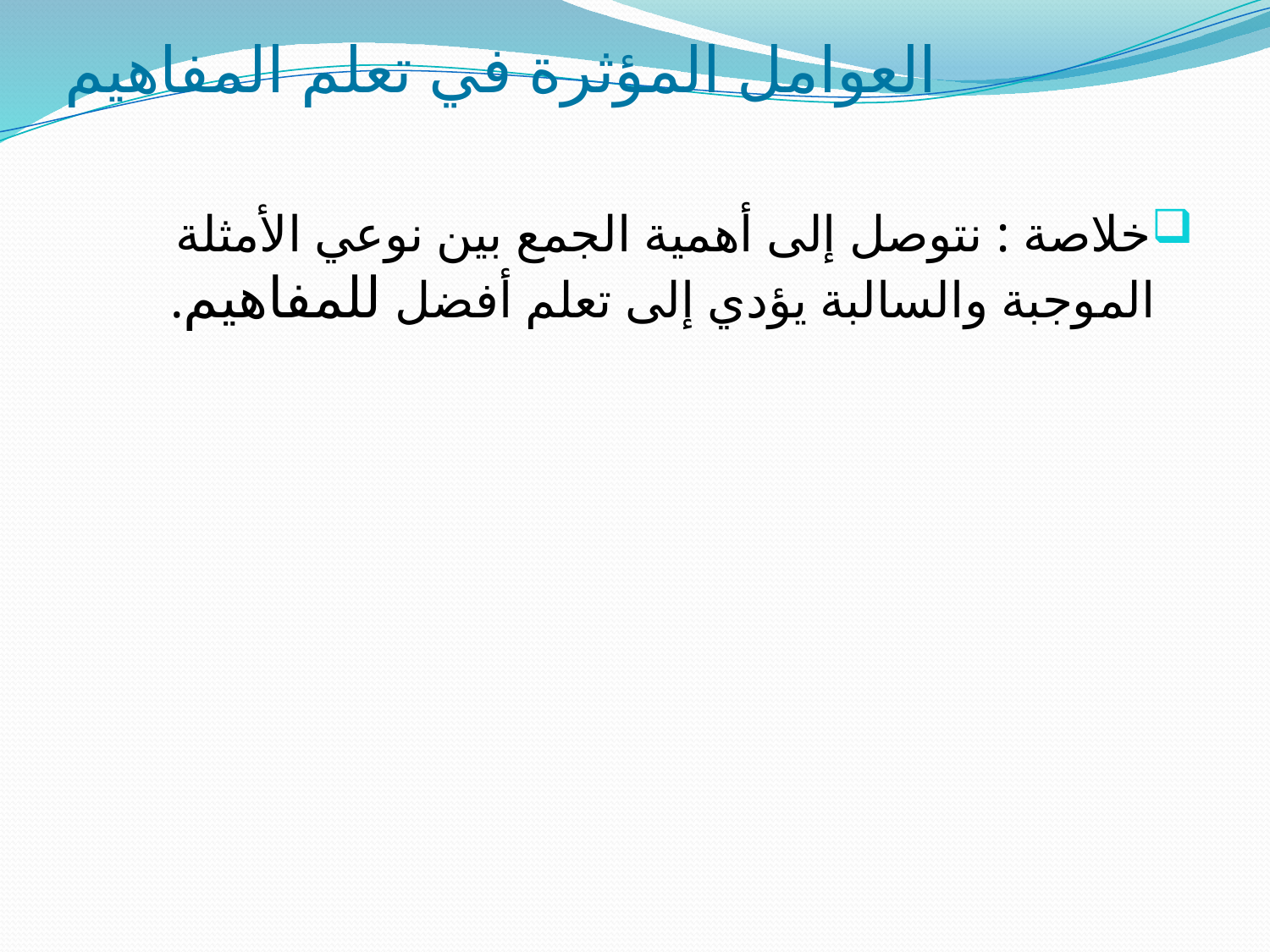

# العوامل المؤثرة في تعلم المفاهيم
خلاصة : نتوصل إلى أهمية الجمع بين نوعي الأمثلة الموجبة والسالبة يؤدي إلى تعلم أفضل للمفاهيم.